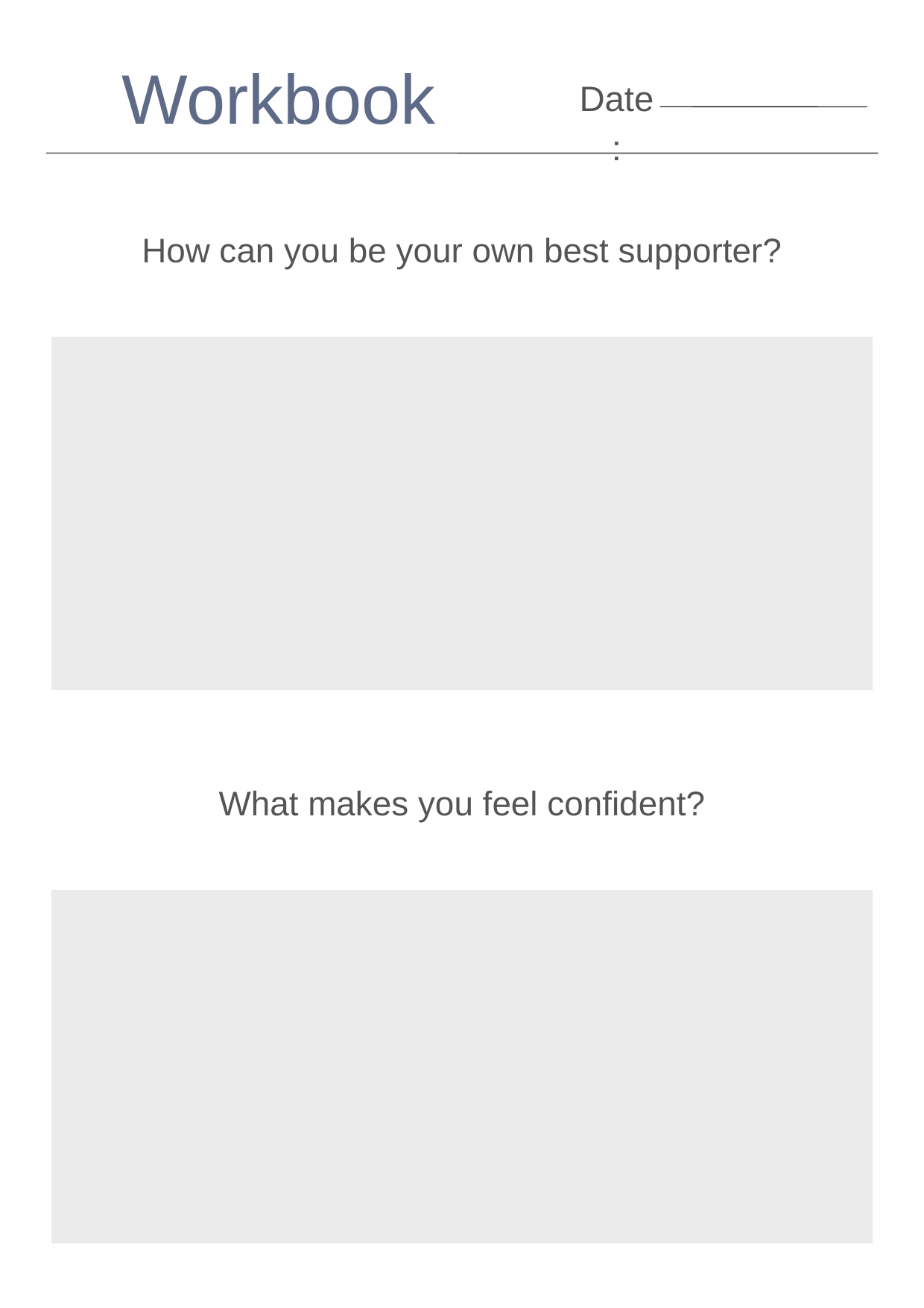

Workbook
Date:

How can you be your own best supporter?

What makes you feel confident?